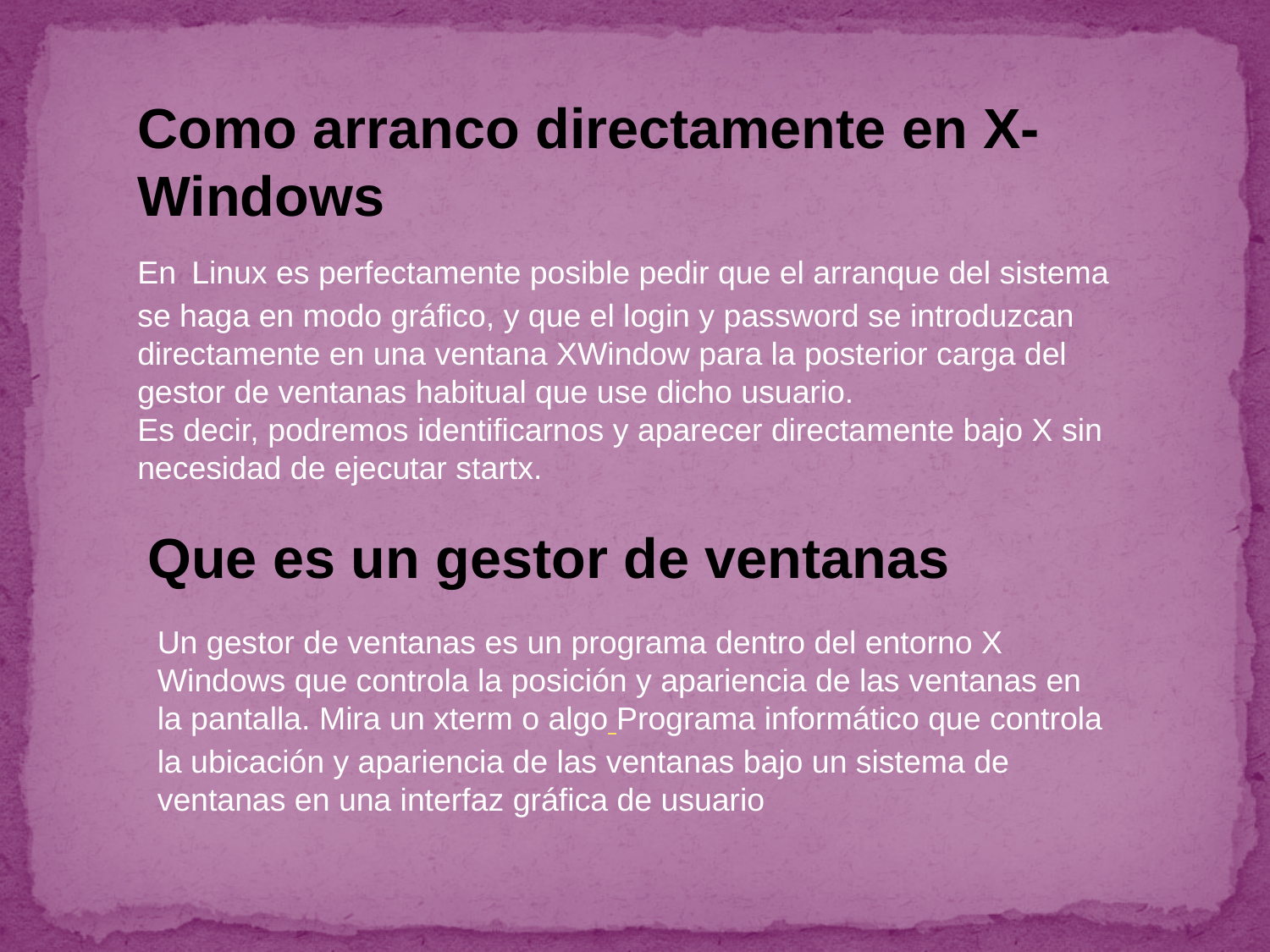

Como arranco directamente en X-Windows
En Linux es perfectamente posible pedir que el arranque del sistema se haga en modo gráfico, y que el login y password se introduzcan directamente en una ventana XWindow para la posterior carga del gestor de ventanas habitual que use dicho usuario.
Es decir, podremos identificarnos y aparecer directamente bajo X sin necesidad de ejecutar startx.
Que es un gestor de ventanas
Un gestor de ventanas es un programa dentro del entorno X Windows que controla la posición y apariencia de las ventanas en la pantalla. Mira un xterm o algo Programa informático que controla la ubicación y apariencia de las ventanas bajo un sistema de ventanas en una interfaz gráfica de usuario